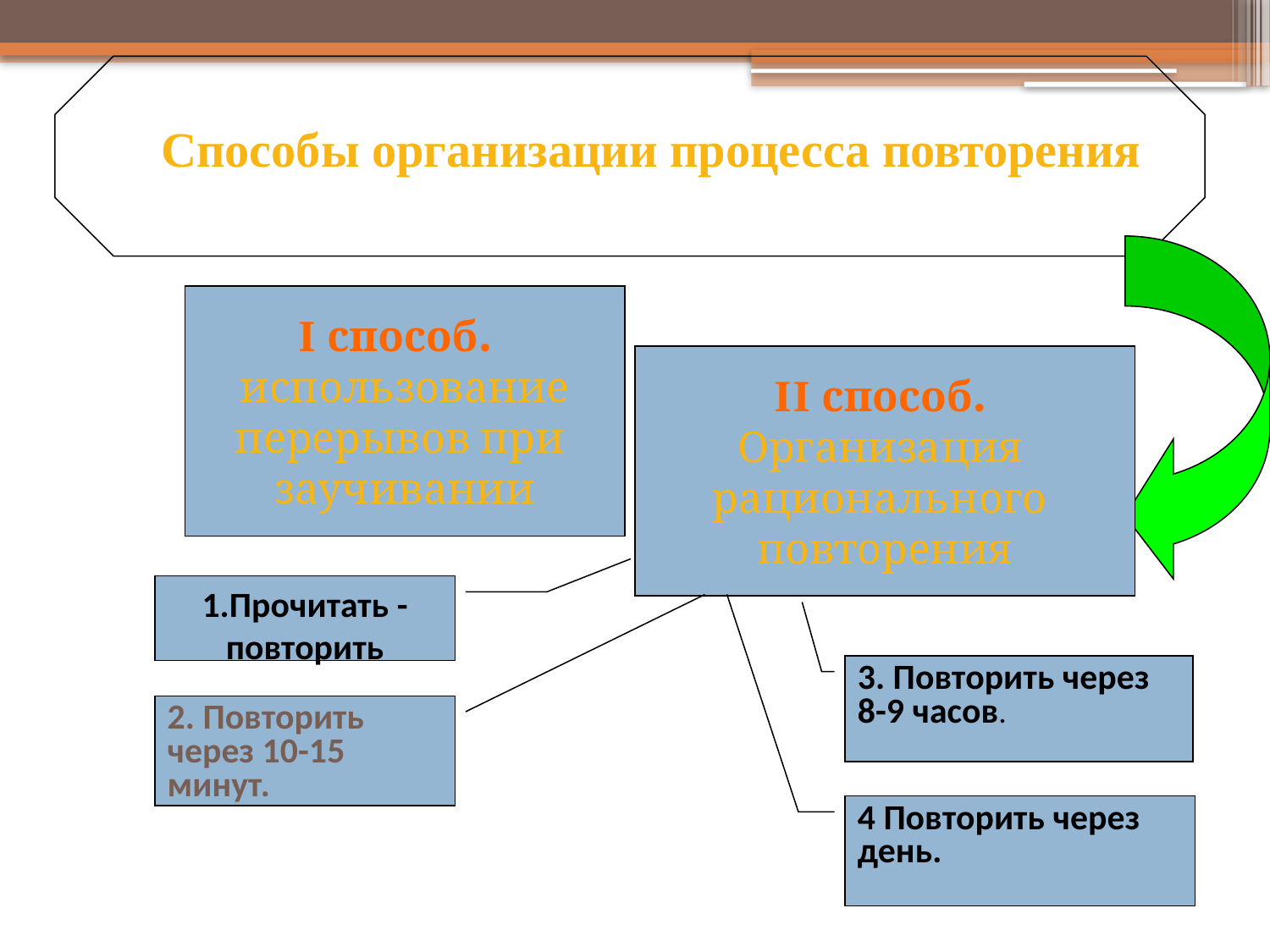

Способы организации процесса повторения

I способ.
 использование
перерывов при
заучивании
II способ.
Организация
рационального
повторения

1.Прочитать - повторить
3. Повторить через 8-9 часов.

2. Повторить через 10-15 минут.

4 Повторить через день.